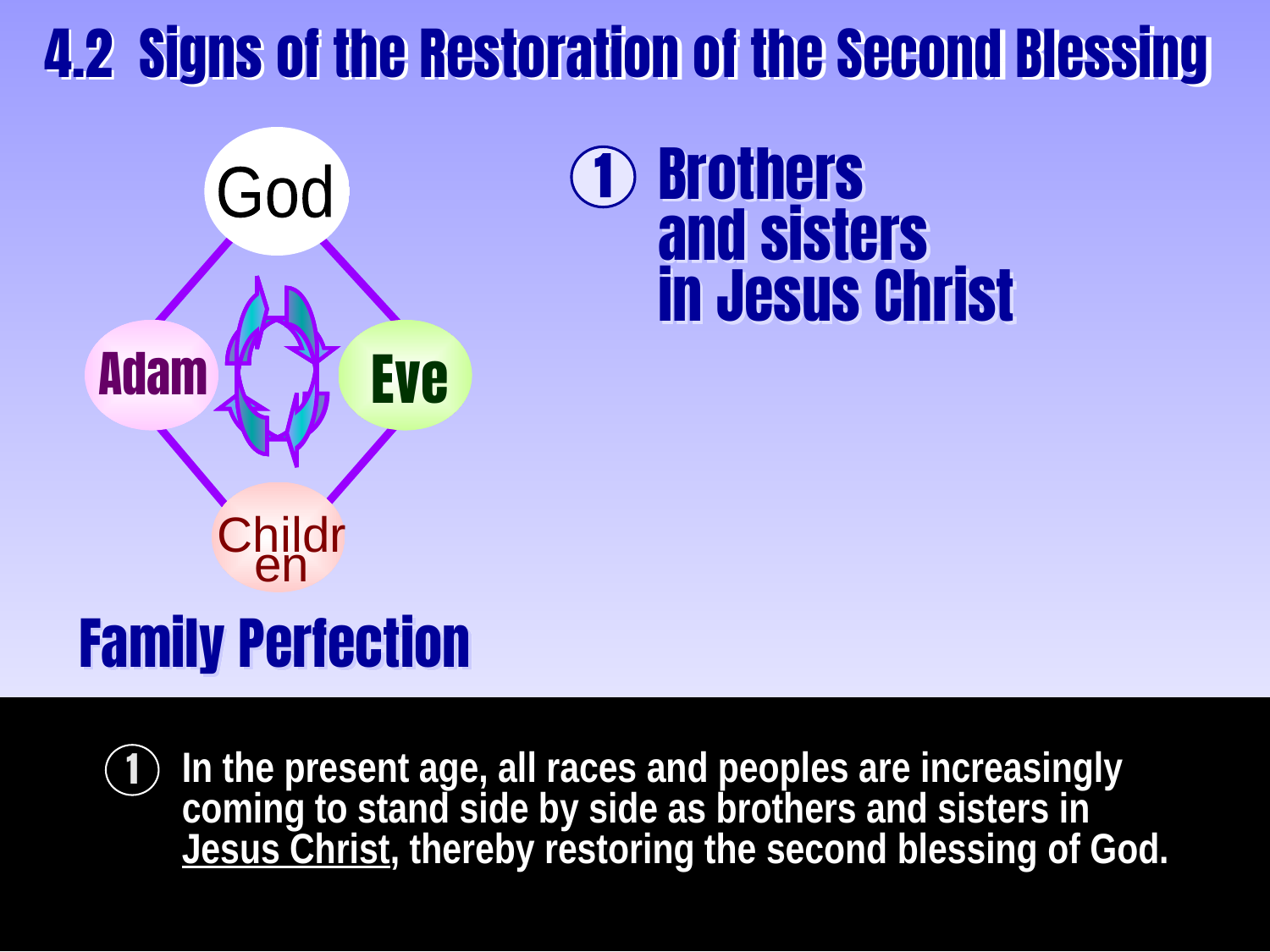

4.2  Signs of the Restoration of the Second Blessing

God

Adam

Eve

Children

Brothers
and sisters
in Jesus Christ
1
Family Perfection

In the present age, all races and peoples are increasingly coming to stand side by side as brothers and sisters in Jesus Christ, thereby restoring the second blessing of God.
1